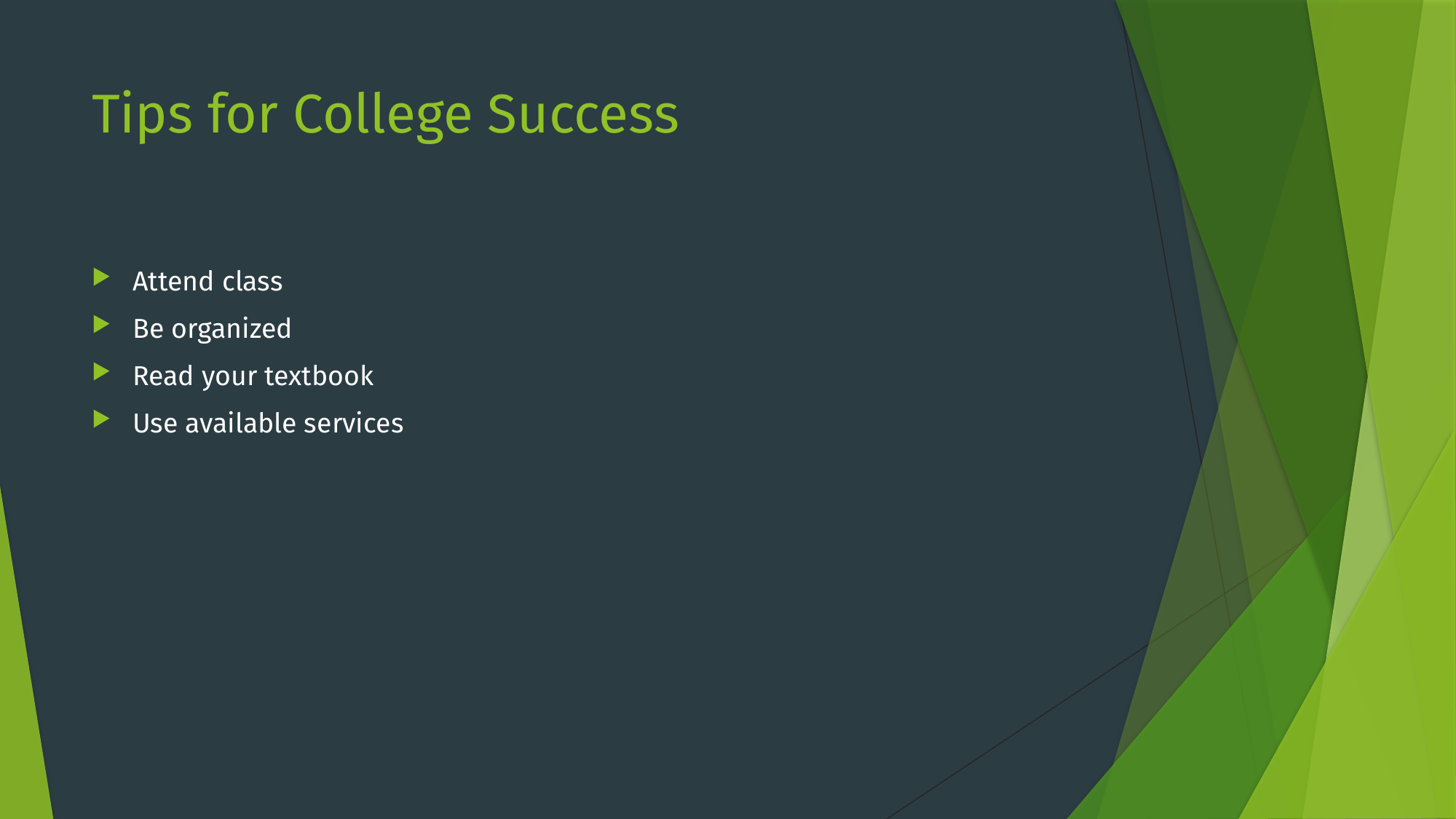

# Tips for College Success
Attend class
Be organized
Read your textbook
Use available services